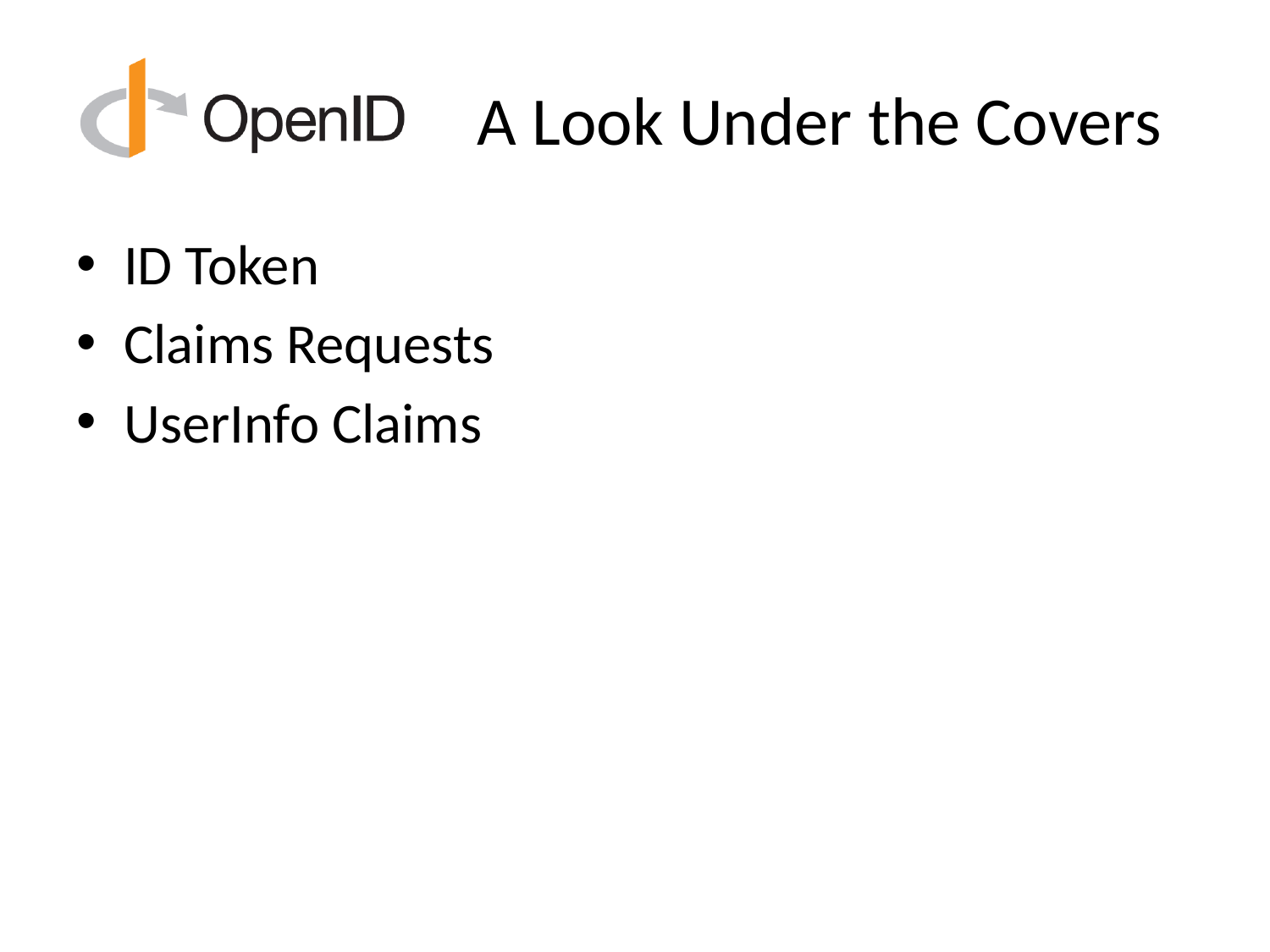

# A Look Under the Covers
ID Token
Claims Requests
UserInfo Claims